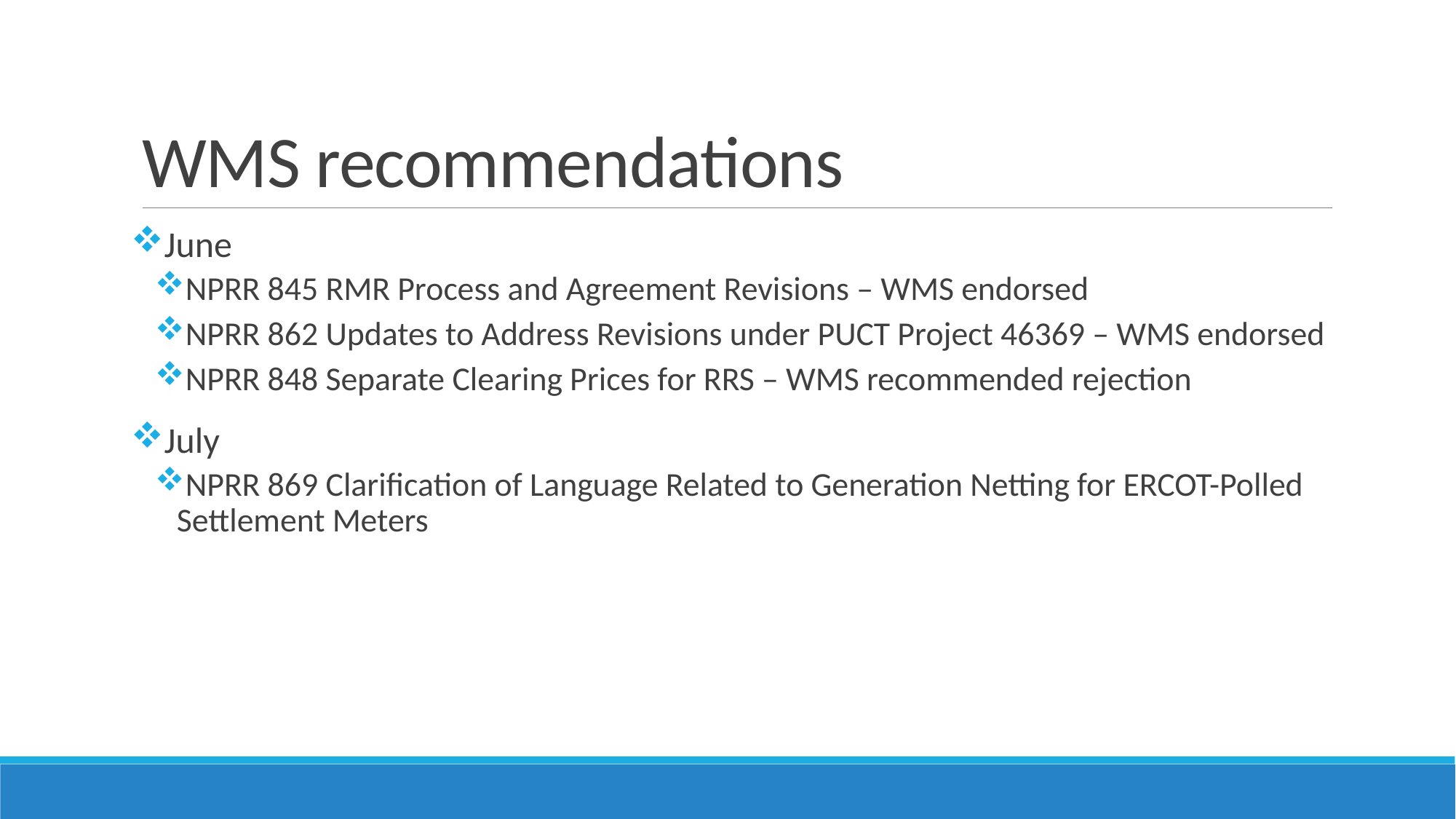

# WMS recommendations
June
NPRR 845 RMR Process and Agreement Revisions – WMS endorsed
NPRR 862 Updates to Address Revisions under PUCT Project 46369 – WMS endorsed
NPRR 848 Separate Clearing Prices for RRS – WMS recommended rejection
July
NPRR 869 Clarification of Language Related to Generation Netting for ERCOT-Polled Settlement Meters